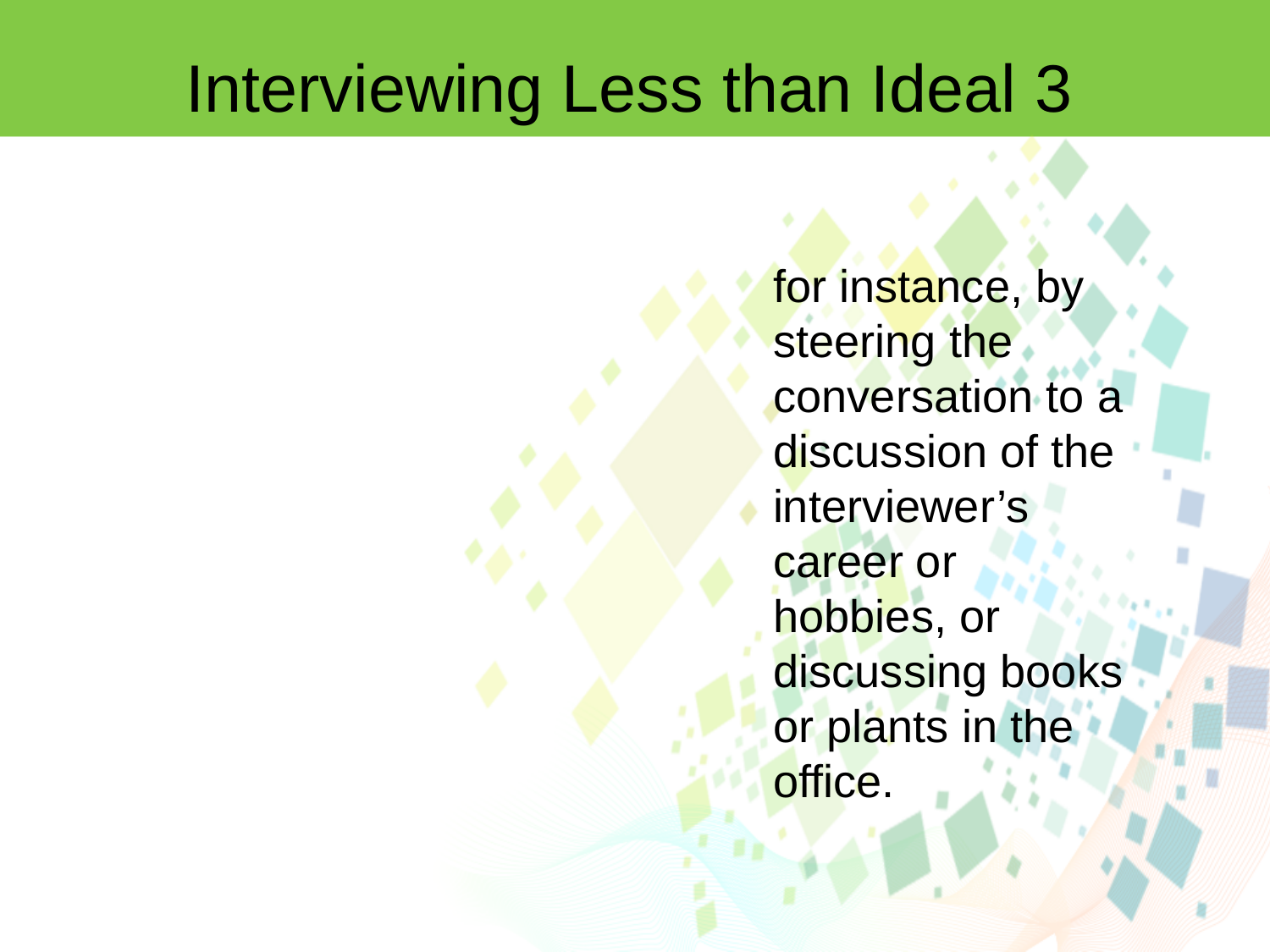

Interviewing Less than Ideal 3
for instance, by steering the conversation to a discussion of the
interviewer’s career or hobbies, or discussing books or plants in the office.